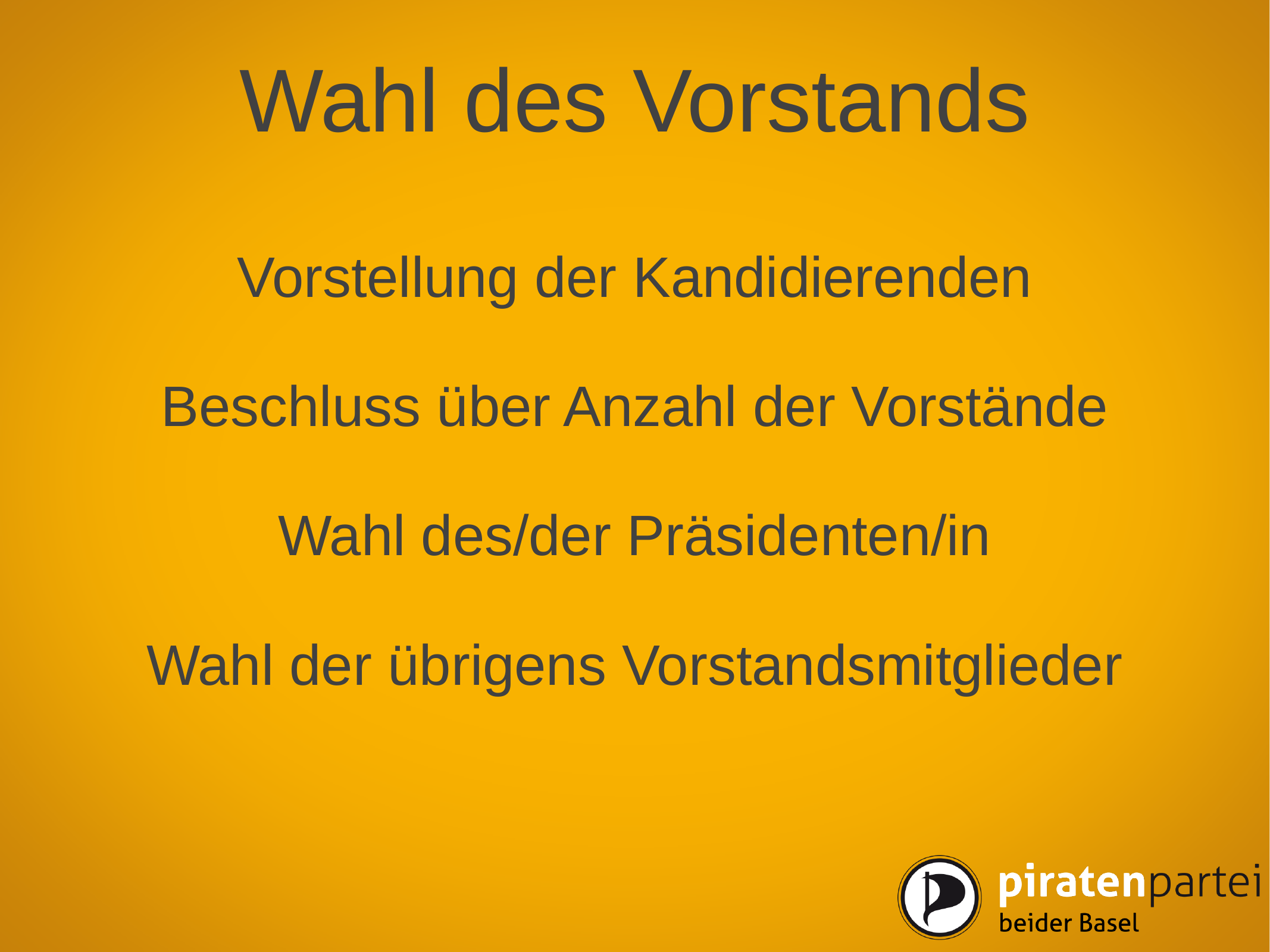

# Wahl des Vorstands
Vorstellung der Kandidierenden
Beschluss über Anzahl der Vorstände
Wahl des/der Präsidenten/in
Wahl der übrigens Vorstandsmitglieder